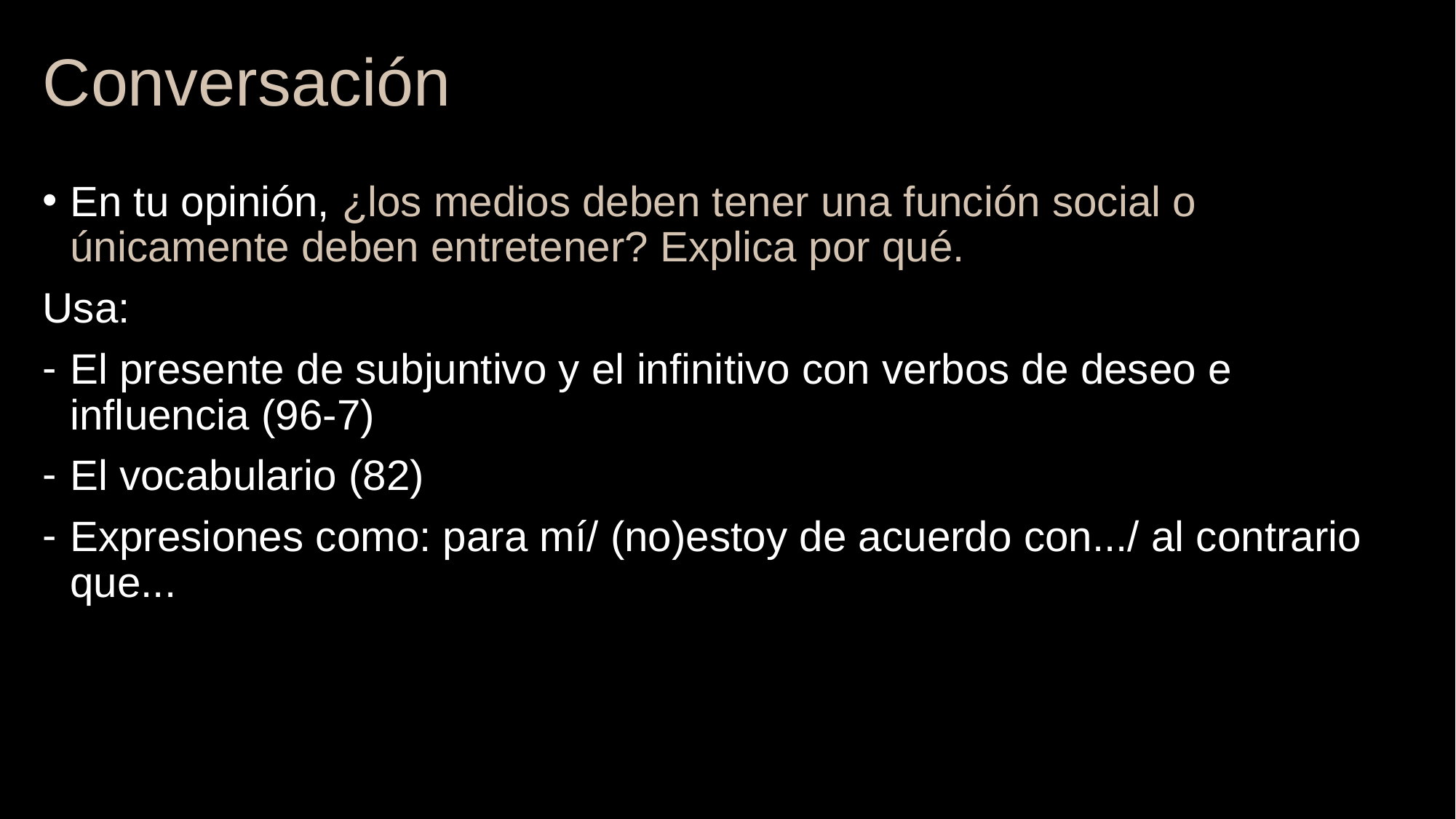

# Conversación
En tu opinión, ¿los medios deben tener una función social o únicamente deben entretener? Explica por qué.
Usa:
El presente de subjuntivo y el infinitivo con verbos de deseo e influencia (96-7)
El vocabulario (82)
Expresiones como: para mí/ (no)estoy de acuerdo con.../ al contrario que...